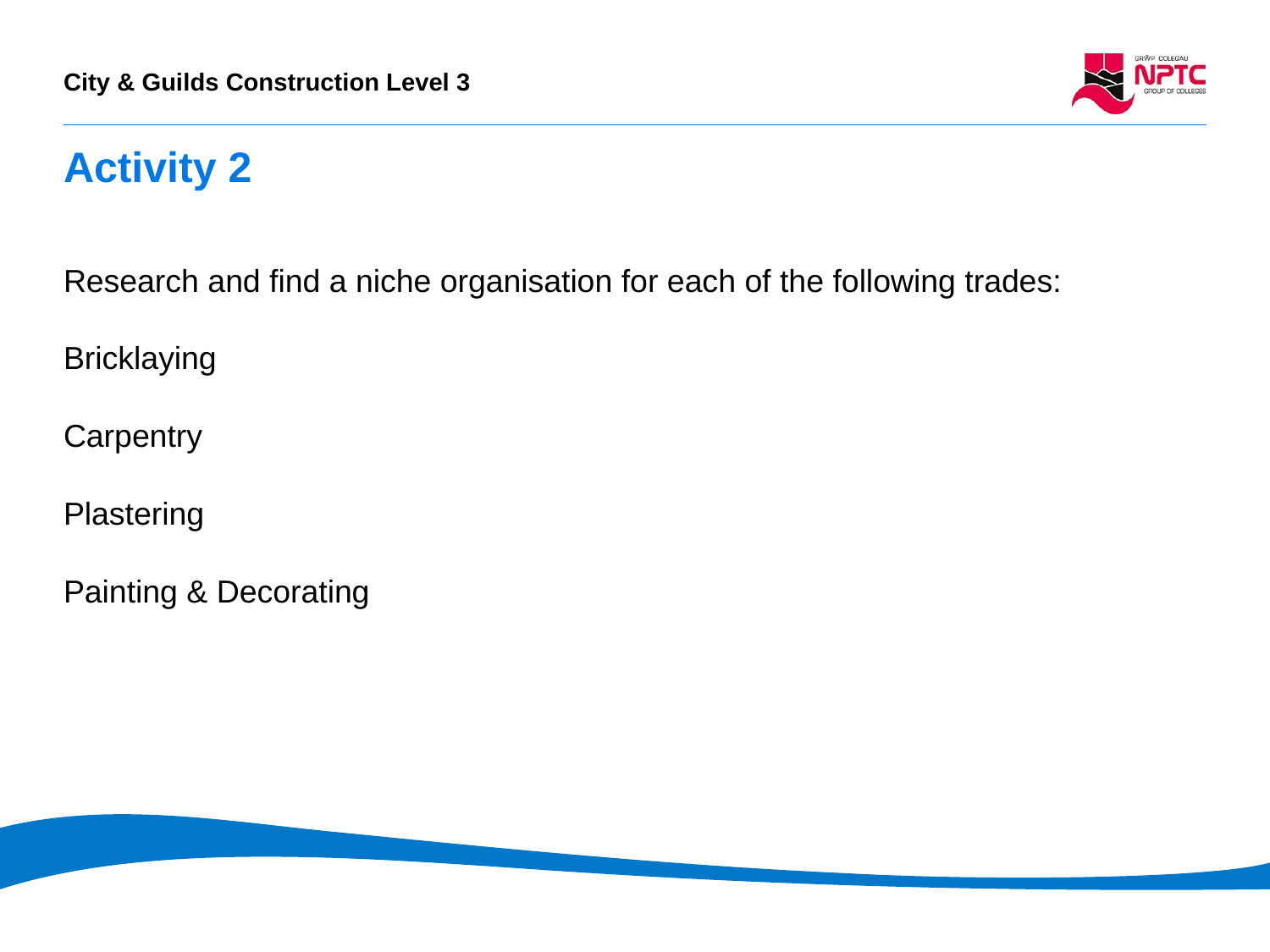

# Activity 2
Research and find a niche organisation for each of the following trades:
Bricklaying
Carpentry
Plastering
Painting & Decorating